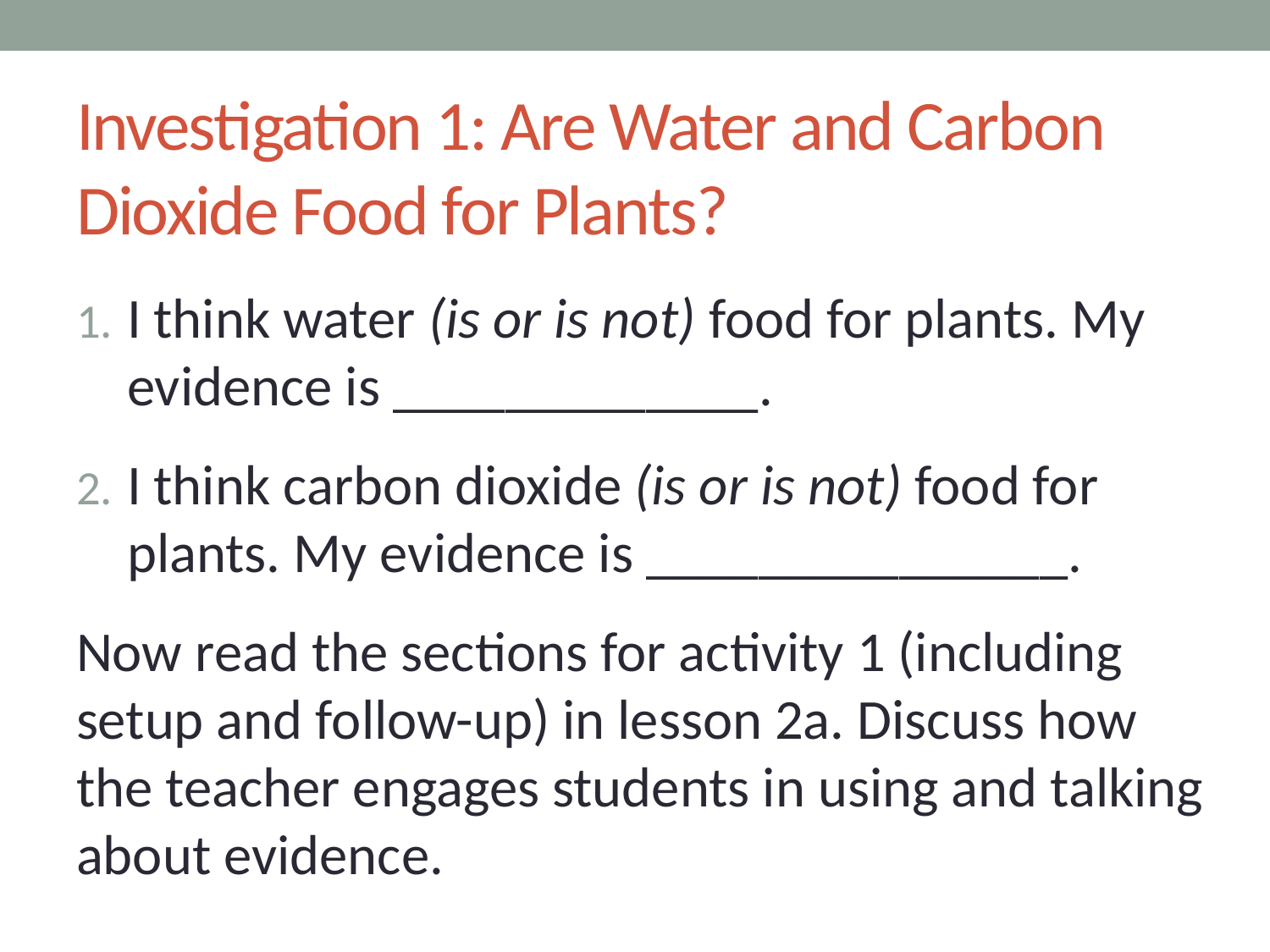

# Investigation 1: Are Water and Carbon Dioxide Food for Plants?
I think water (is or is not) food for plants. My evidence is _____________.
I think carbon dioxide (is or is not) food for plants. My evidence is _______________.
Now read the sections for activity 1 (including setup and follow-up) in lesson 2a. Discuss how the teacher engages students in using and talking about evidence.